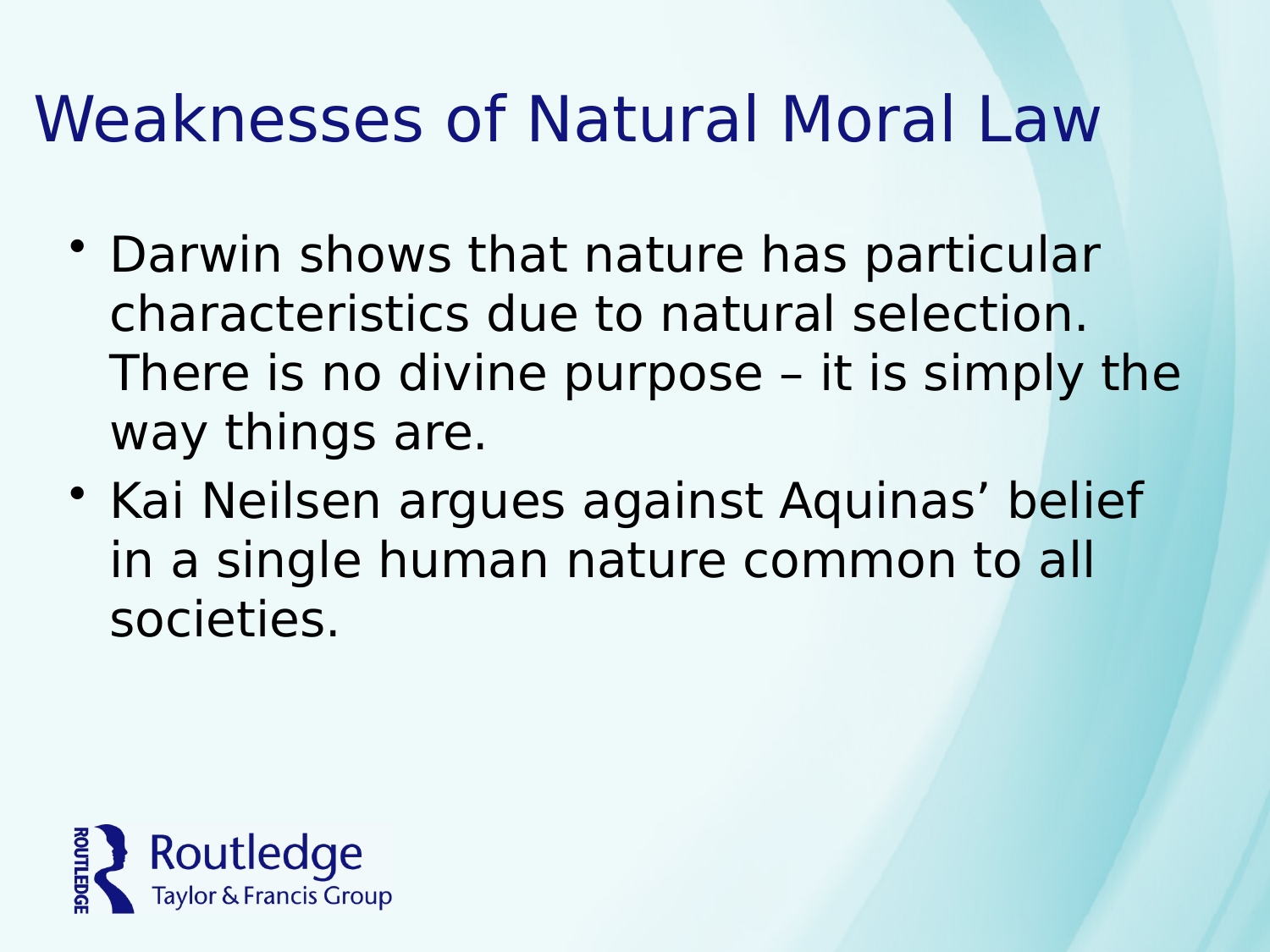

# Weaknesses of Natural Moral Law
Darwin shows that nature has particular characteristics due to natural selection. There is no divine purpose – it is simply the way things are.
Kai Neilsen argues against Aquinas’ belief in a single human nature common to all societies.